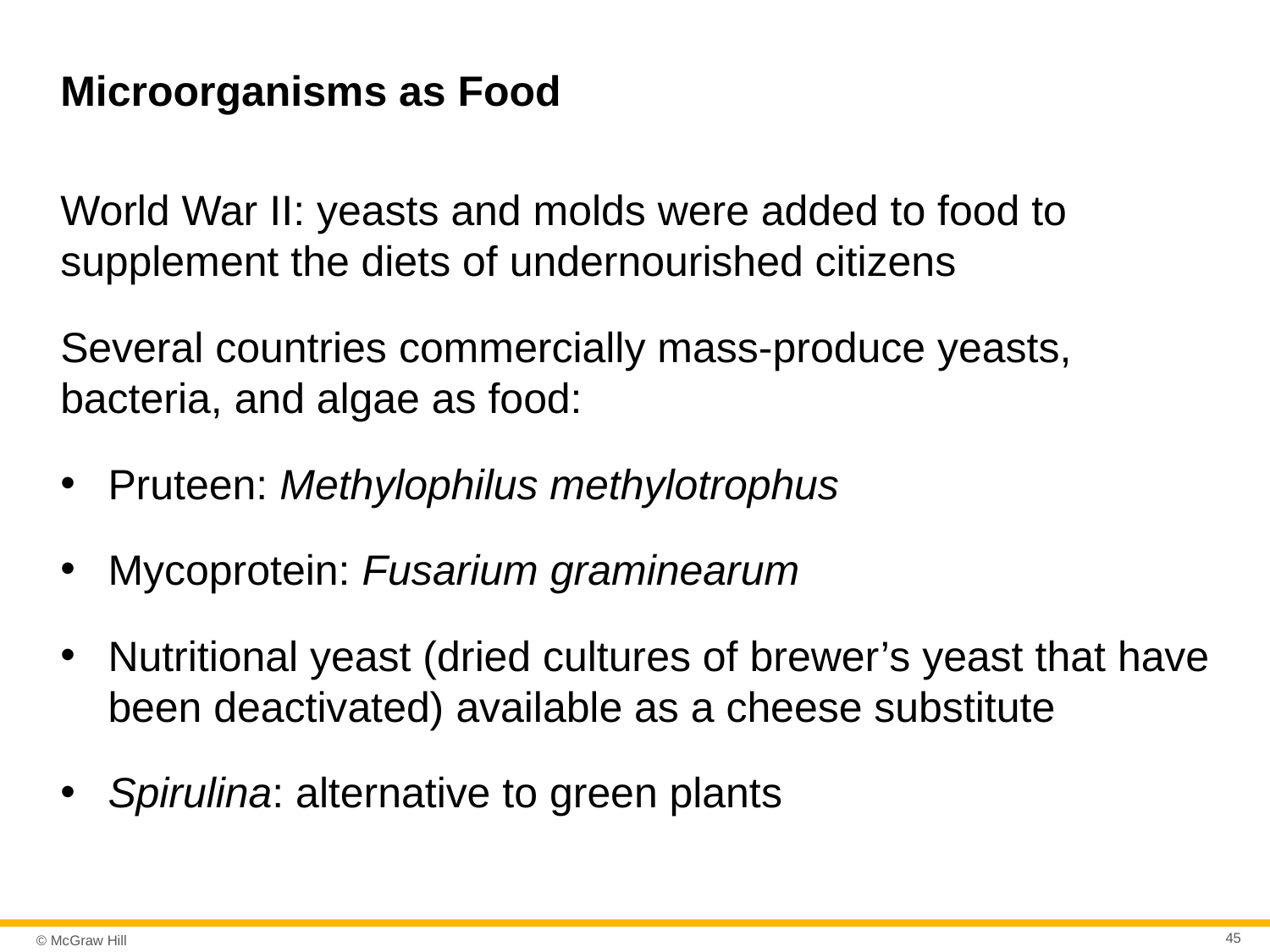

# Microorganisms as Food
World War II: yeasts and molds were added to food to supplement the diets of undernourished citizens
Several countries commercially mass-produce yeasts, bacteria, and algae as food:
Pruteen: Methylophilus methylotrophus
Mycoprotein: Fusarium graminearum
Nutritional yeast (dried cultures of brewer’s yeast that have been deactivated) available as a cheese substitute
Spirulina: alternative to green plants